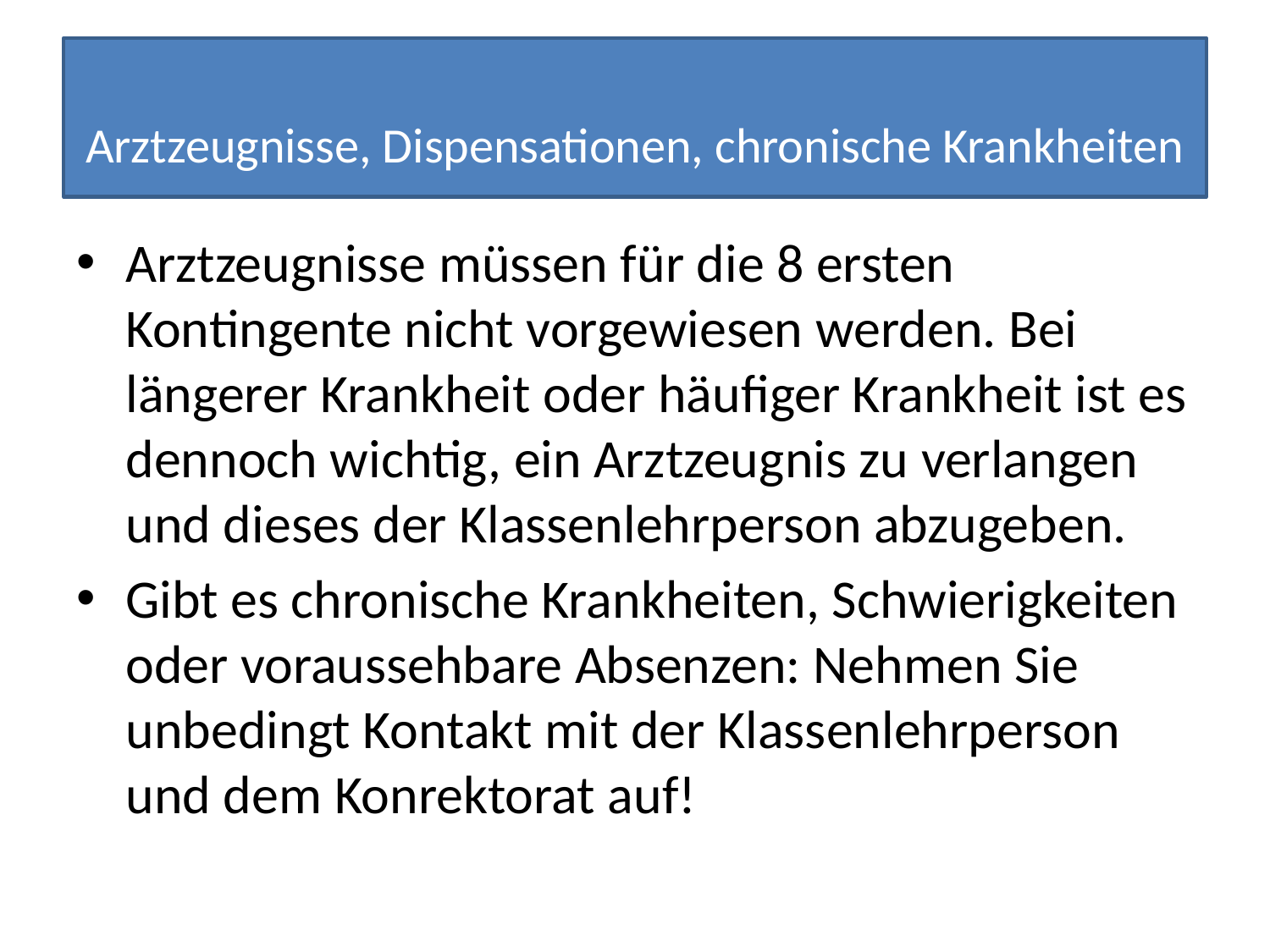

# Arztzeugnisse, Dispensationen, chronische Krankheiten
Arztzeugnisse müssen für die 8 ersten Kontingente nicht vorgewiesen werden. Bei längerer Krankheit oder häufiger Krankheit ist es dennoch wichtig, ein Arztzeugnis zu verlangen und dieses der Klassenlehrperson abzugeben.
Gibt es chronische Krankheiten, Schwierigkeiten oder voraussehbare Absenzen: Nehmen Sie unbedingt Kontakt mit der Klassenlehrperson und dem Konrektorat auf!